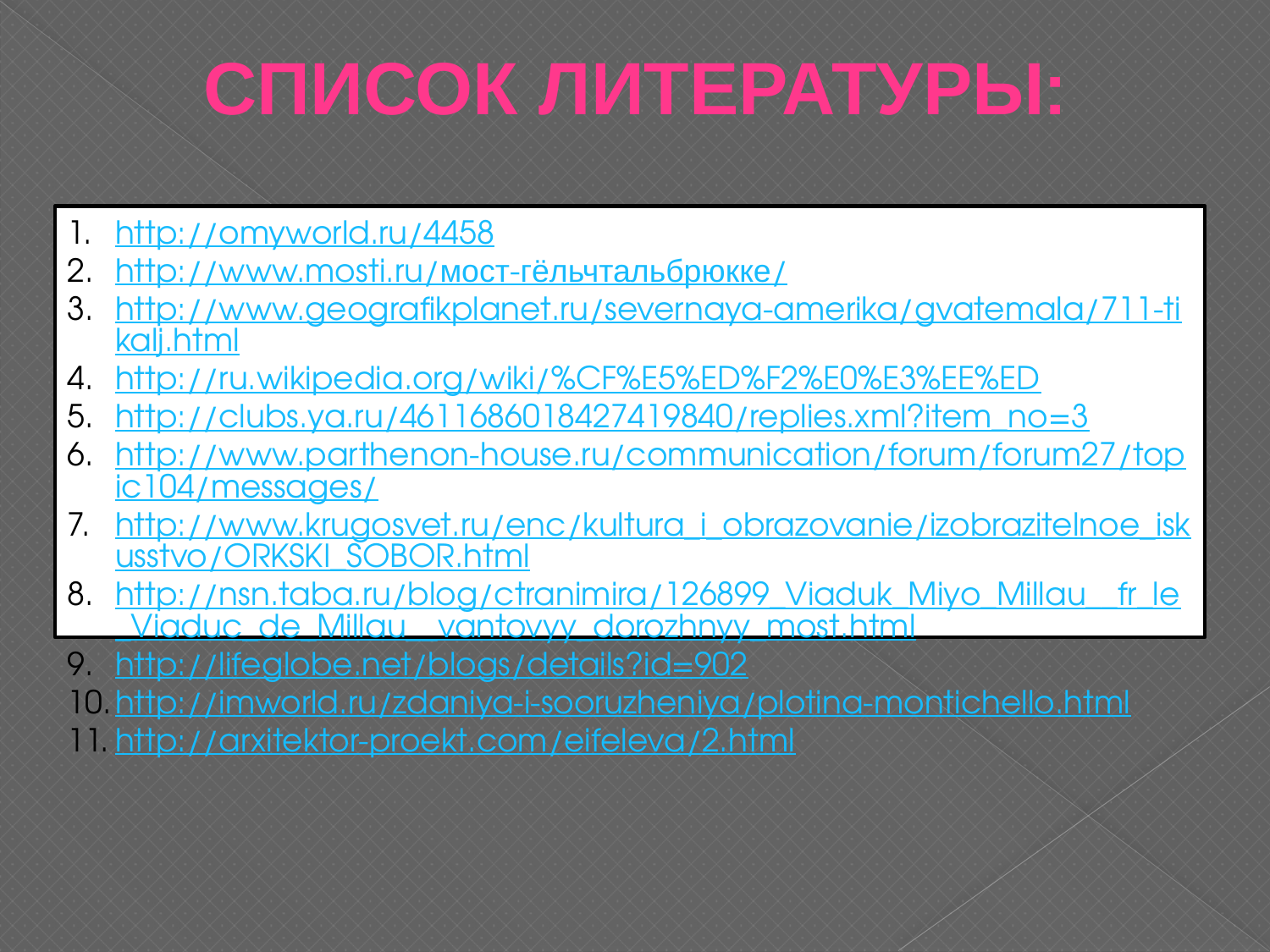

# Список литературы:
http://omyworld.ru/4458
http://www.mosti.ru/мост-гёльчтальбрюкке/
http://www.geografikplanet.ru/severnaya-amerika/gvatemala/711-tikalj.html
http://ru.wikipedia.org/wiki/%CF%E5%ED%F2%E0%E3%EE%ED
http://clubs.ya.ru/4611686018427419840/replies.xml?item_no=3
http://www.parthenon-house.ru/communication/forum/forum27/topic104/messages/
http://www.krugosvet.ru/enc/kultura_i_obrazovanie/izobrazitelnoe_iskusstvo/ORKSKI_SOBOR.html
http://nsn.taba.ru/blog/ctranimira/126899_Viaduk_Miyo_Millau__fr_le_Viaduc_de_Millau__vantovyy_dorozhnyy_most.html
http://lifeglobe.net/blogs/details?id=902
http://imworld.ru/zdaniya-i-sooruzheniya/plotina-montichello.html
http://arxitektor-proekt.com/eifeleva/2.html